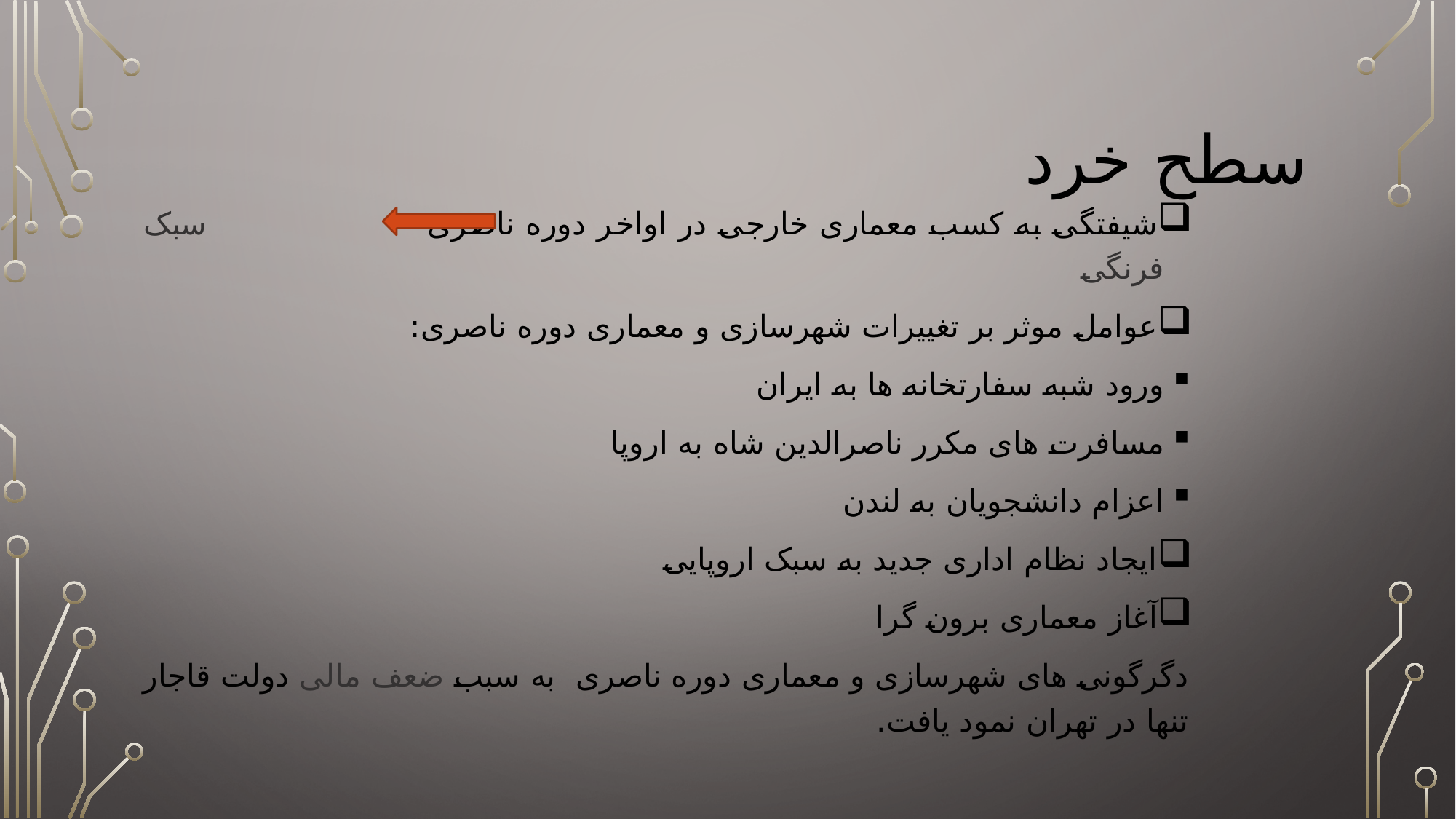

# سطح خرد
شیفتگی به کسب معماری خارجی در اواخر دوره ناصری                    سبک فرنگی
عوامل موثر بر تغییرات شهرسازی و معماری دوره ناصری:
ورود شبه سفارتخانه ها به ایران
مسافرت های مکرر ناصرالدین شاه به اروپا
اعزام دانشجویان به لندن
ایجاد نظام اداری جدید به سبک اروپایی
آغاز معماری برون گرا
دگرگونی های شهرسازی و معماری دوره ناصری  به سبب ضعف مالی دولت قاجار تنها در تهران نمود یافت.